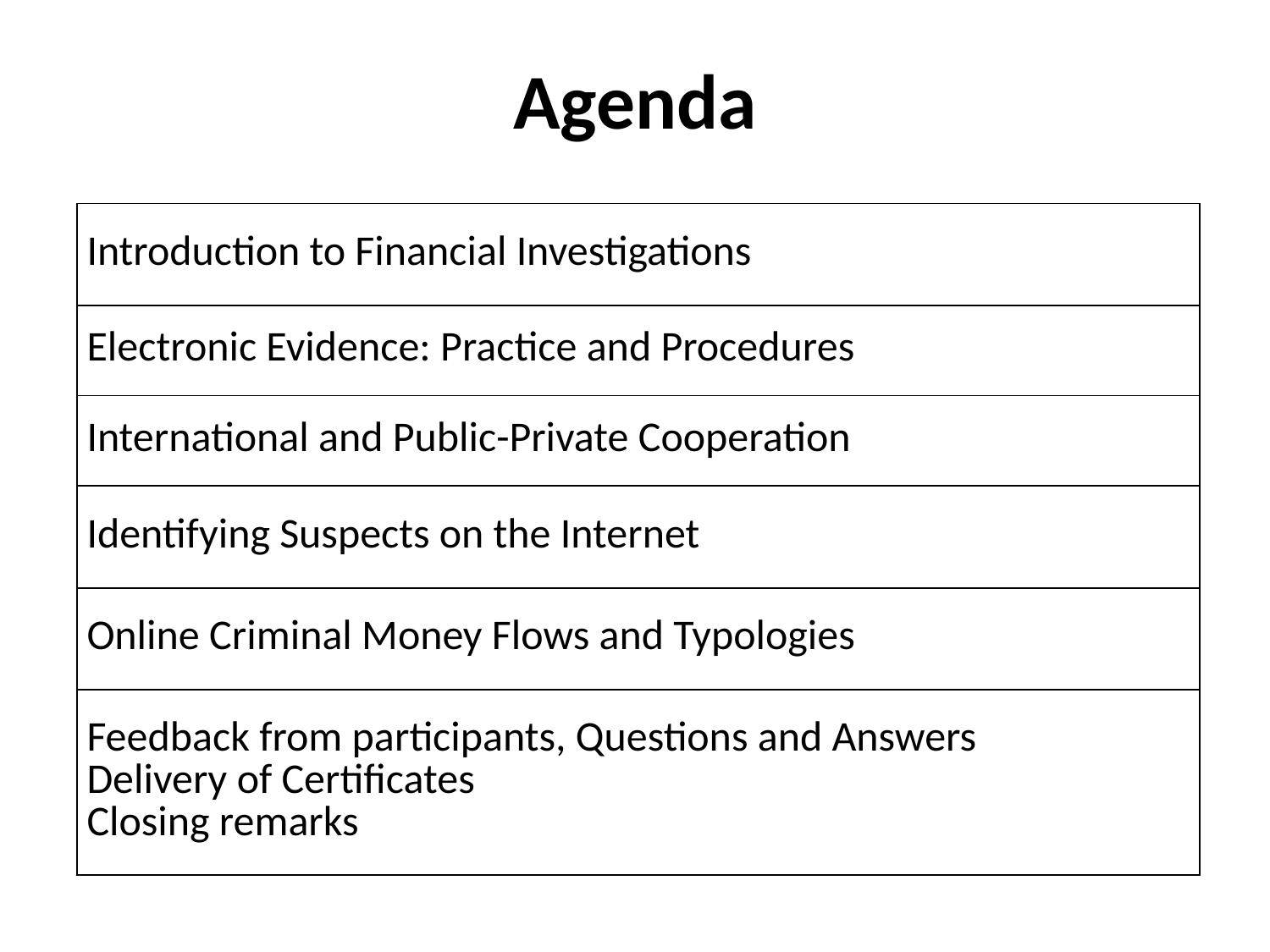

# Agenda
| Introduction to Financial Investigations |
| --- |
| Electronic Evidence: Practice and Procedures |
| International and Public-Private Cooperation |
| Identifying Suspects on the Internet |
| Online Criminal Money Flows and Typologies |
| Feedback from participants, Questions and Answers Delivery of Certificates Closing remarks |